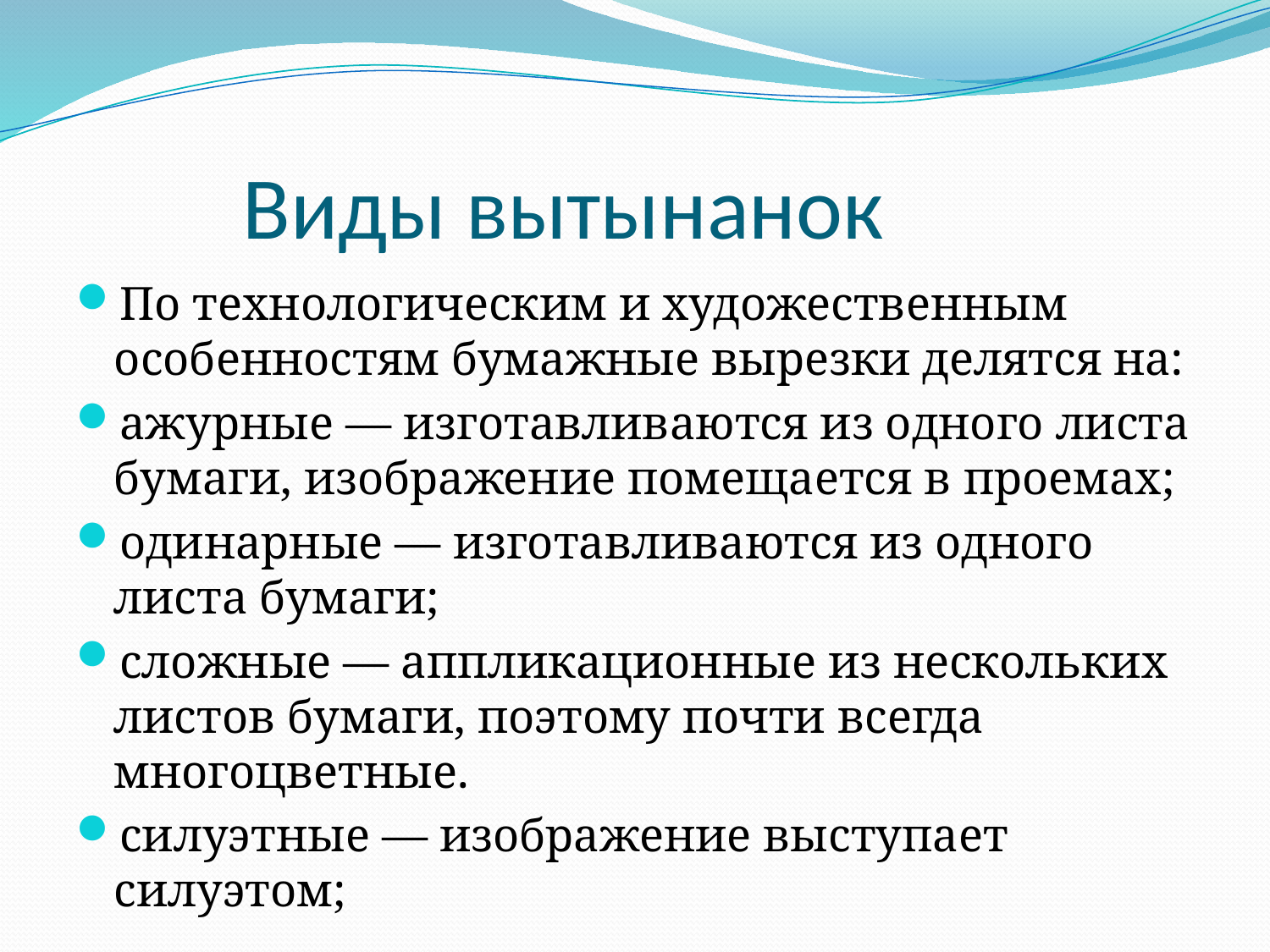

# Виды вытынанок
По технологическим и художественным особенностям бумажные вырезки делятся на:
ажурные — изготавливаются из одного листа бумаги, изображение помещается в проемах;
одинарные — изготавливаются из одного листа бумаги;
сложные — аппликационные из нескольких листов бумаги, поэтому почти всегда многоцветные.
силуэтные — изображение выступает силуэтом;